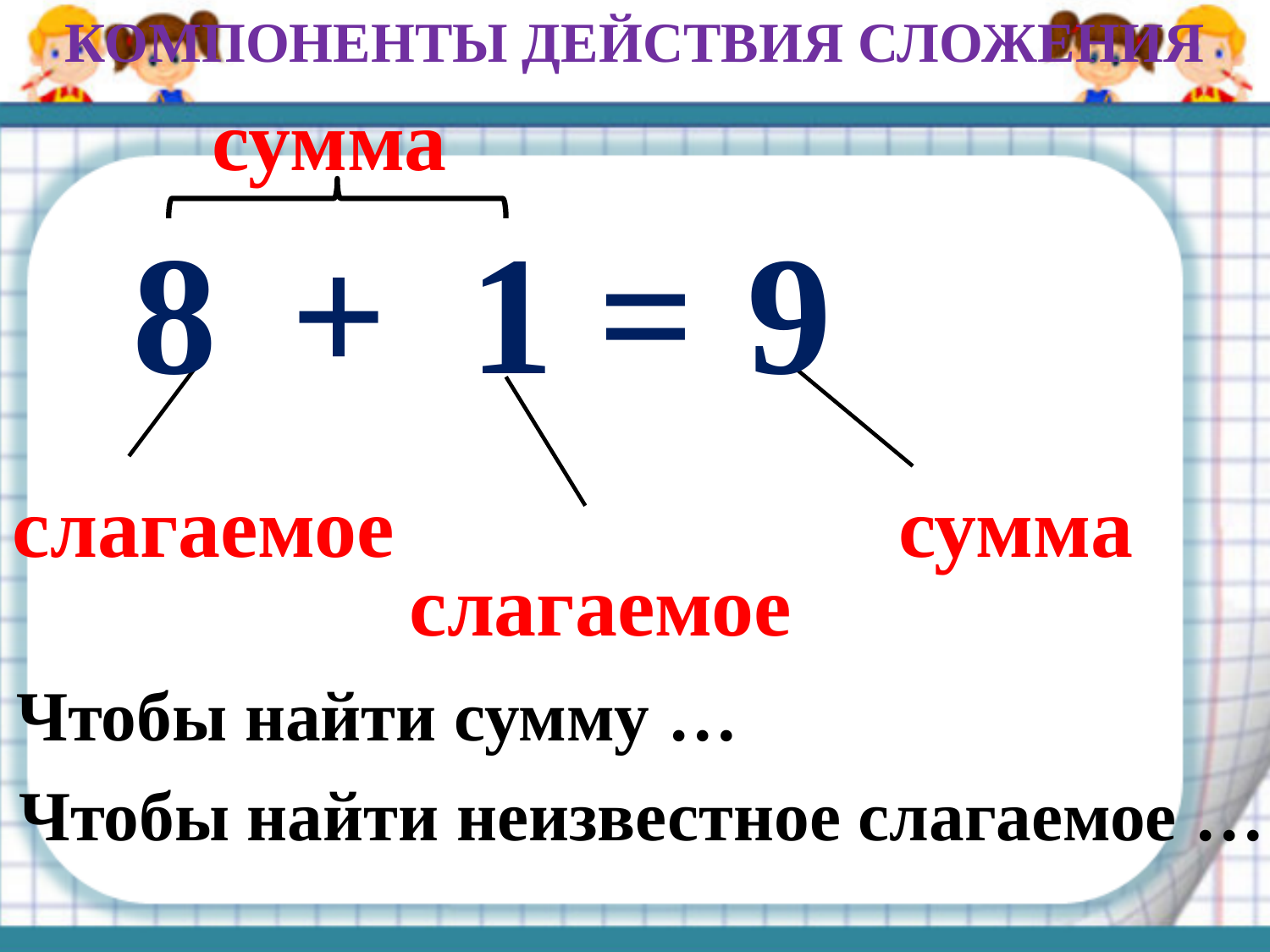

КОМПОНЕНТЫ ДЕЙСТВИЯ СЛОЖЕНИЯ

сумма
8
+
1
=
9
слагаемое
 сумма
слагаемое
Чтобы найти сумму …
Чтобы найти неизвестное слагаемое …